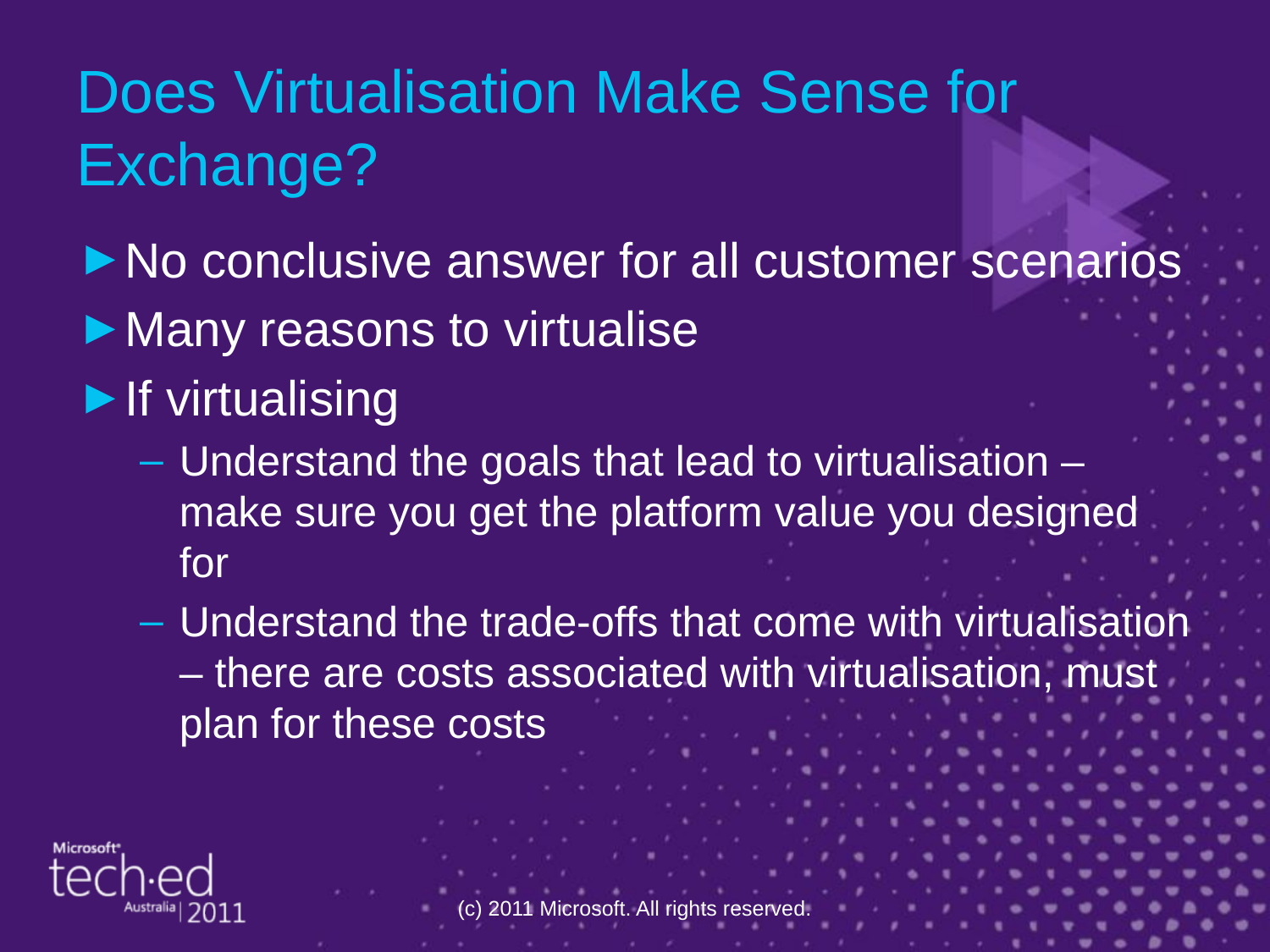

# Does Virtualisation Make Sense for Exchange?
No conclusive answer for all customer scenarios
Many reasons to virtualise
If virtualising
Understand the goals that lead to virtualisation – make sure you get the platform value you designed for
Understand the trade-offs that come with virtualisation – there are costs associated with virtualisation, must plan for these costs

(c) 2011 Microsoft. All rights reserved.